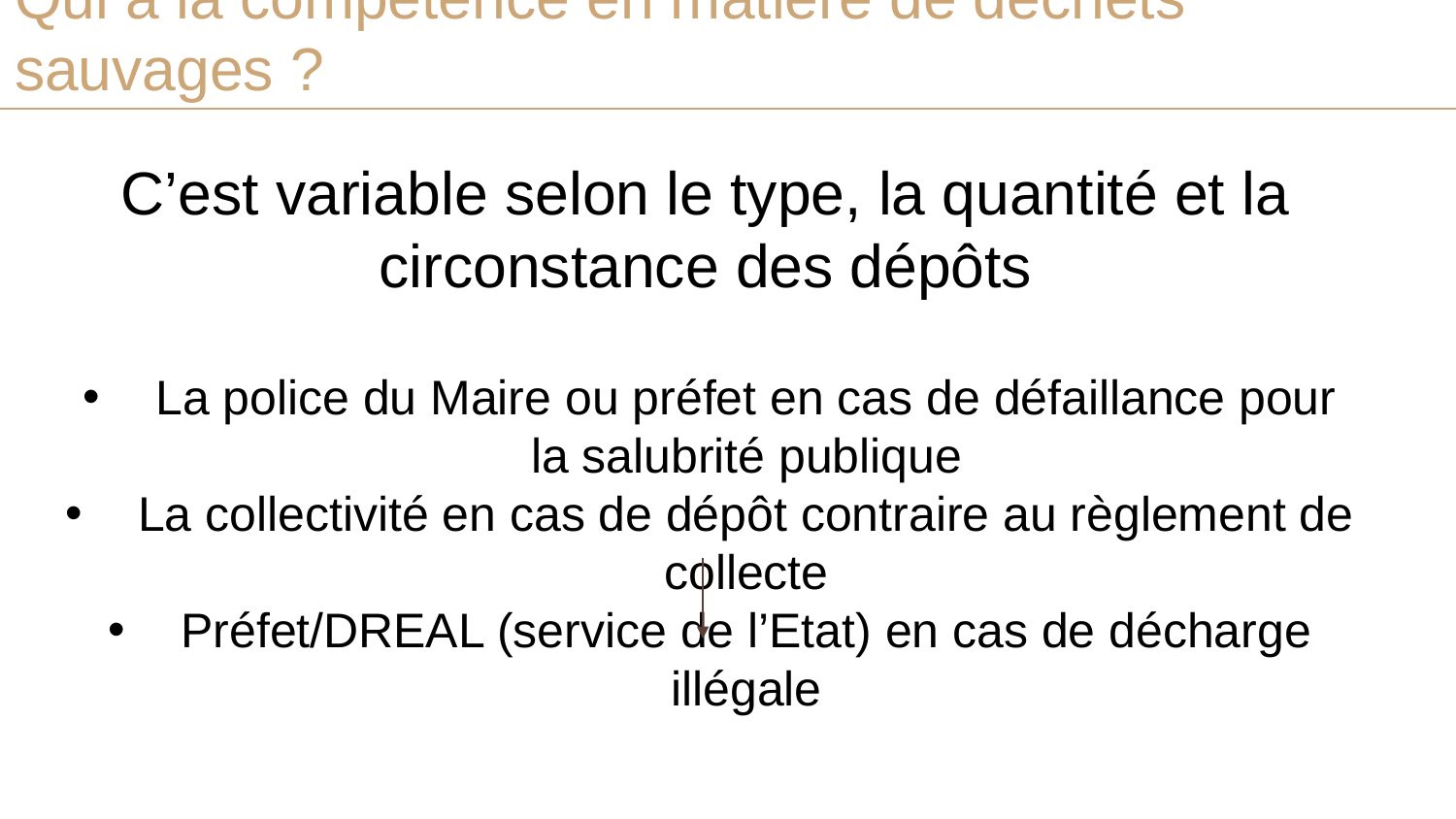

Qui a la competence en matière de déchets sauvages ?
# C’est variable selon le type, la quantité et la circonstance des dépôts
La police du Maire ou préfet en cas de défaillance pour la salubrité publique
La collectivité en cas de dépôt contraire au règlement de collecte
Préfet/DREAL (service de l’Etat) en cas de décharge illégale

Sanctions administratives ou pénales